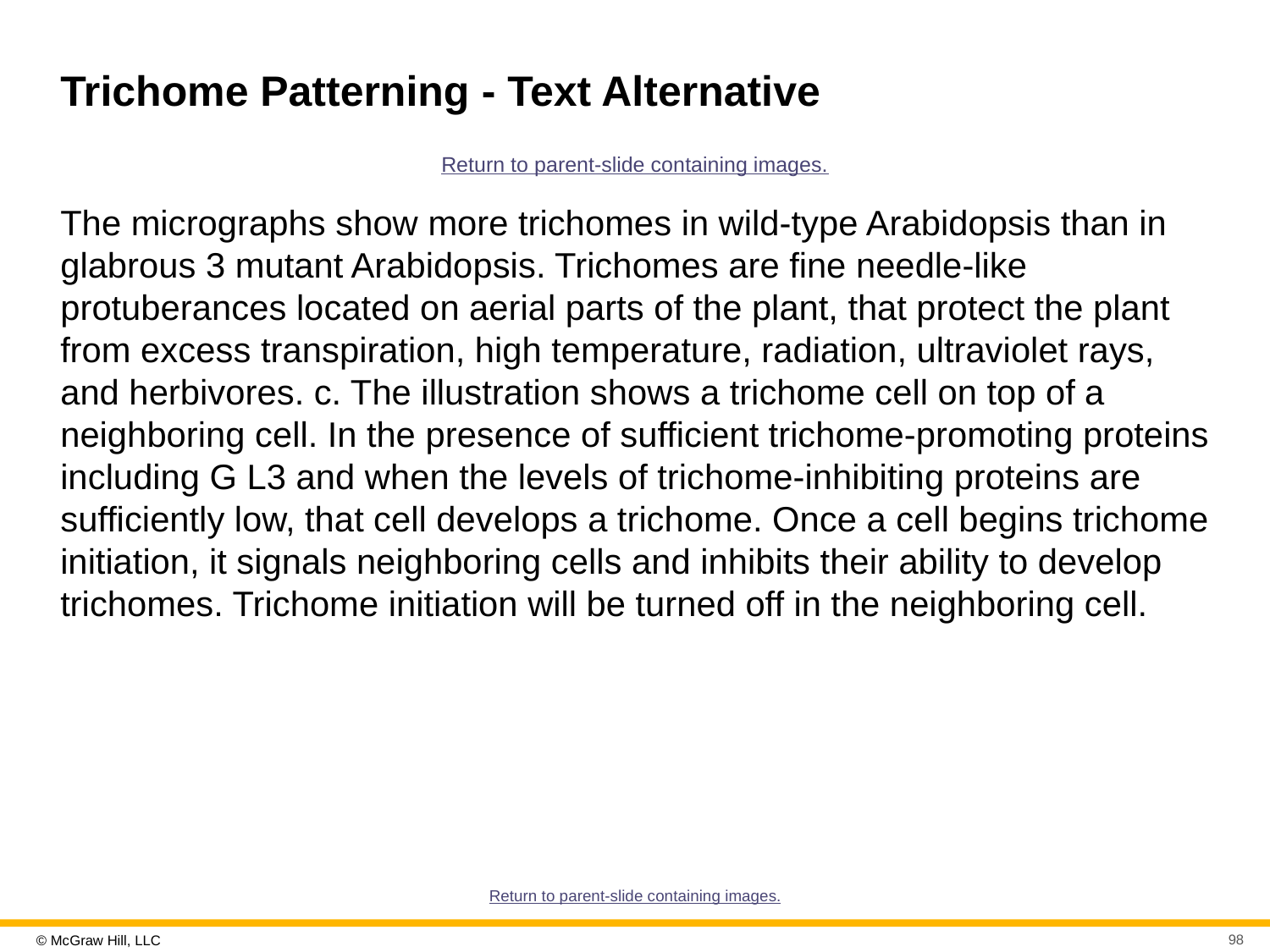

# Trichome Patterning - Text Alternative
Return to parent-slide containing images.
The micrographs show more trichomes in wild-type Arabidopsis than in glabrous 3 mutant Arabidopsis. Trichomes are fine needle-like protuberances located on aerial parts of the plant, that protect the plant from excess transpiration, high temperature, radiation, ultraviolet rays, and herbivores. c. The illustration shows a trichome cell on top of a neighboring cell. In the presence of sufficient trichome-promoting proteins including G L3 and when the levels of trichome-inhibiting proteins are sufficiently low, that cell develops a trichome. Once a cell begins trichome initiation, it signals neighboring cells and inhibits their ability to develop trichomes. Trichome initiation will be turned off in the neighboring cell.
Return to parent-slide containing images.
98